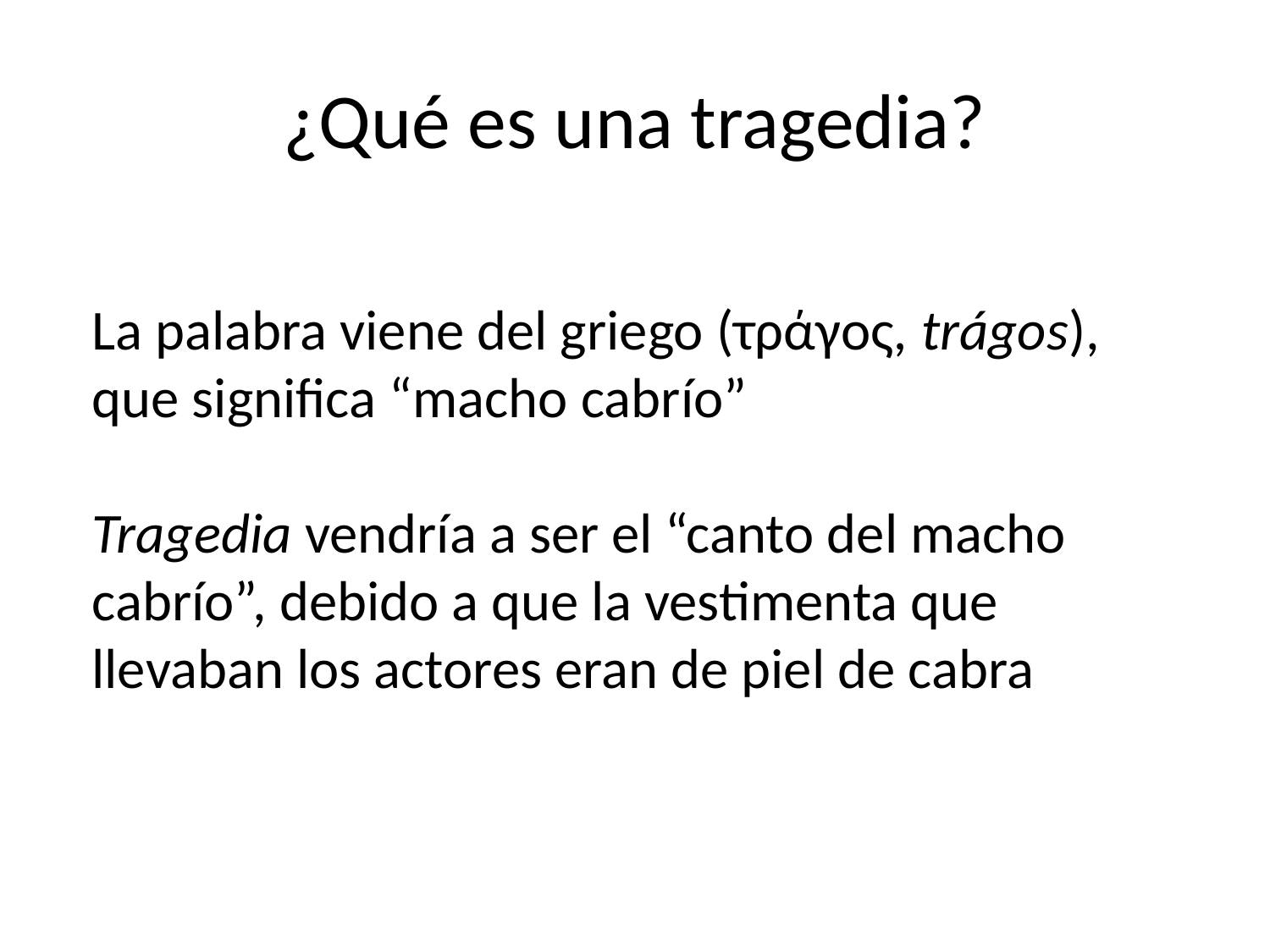

# ¿Qué es una tragedia?
La palabra viene del griego (τράγος, trágos), que significa “macho cabrío”

Tragedia vendría a ser el “canto del macho cabrío”, debido a que la vestimenta que llevaban los actores eran de piel de cabra